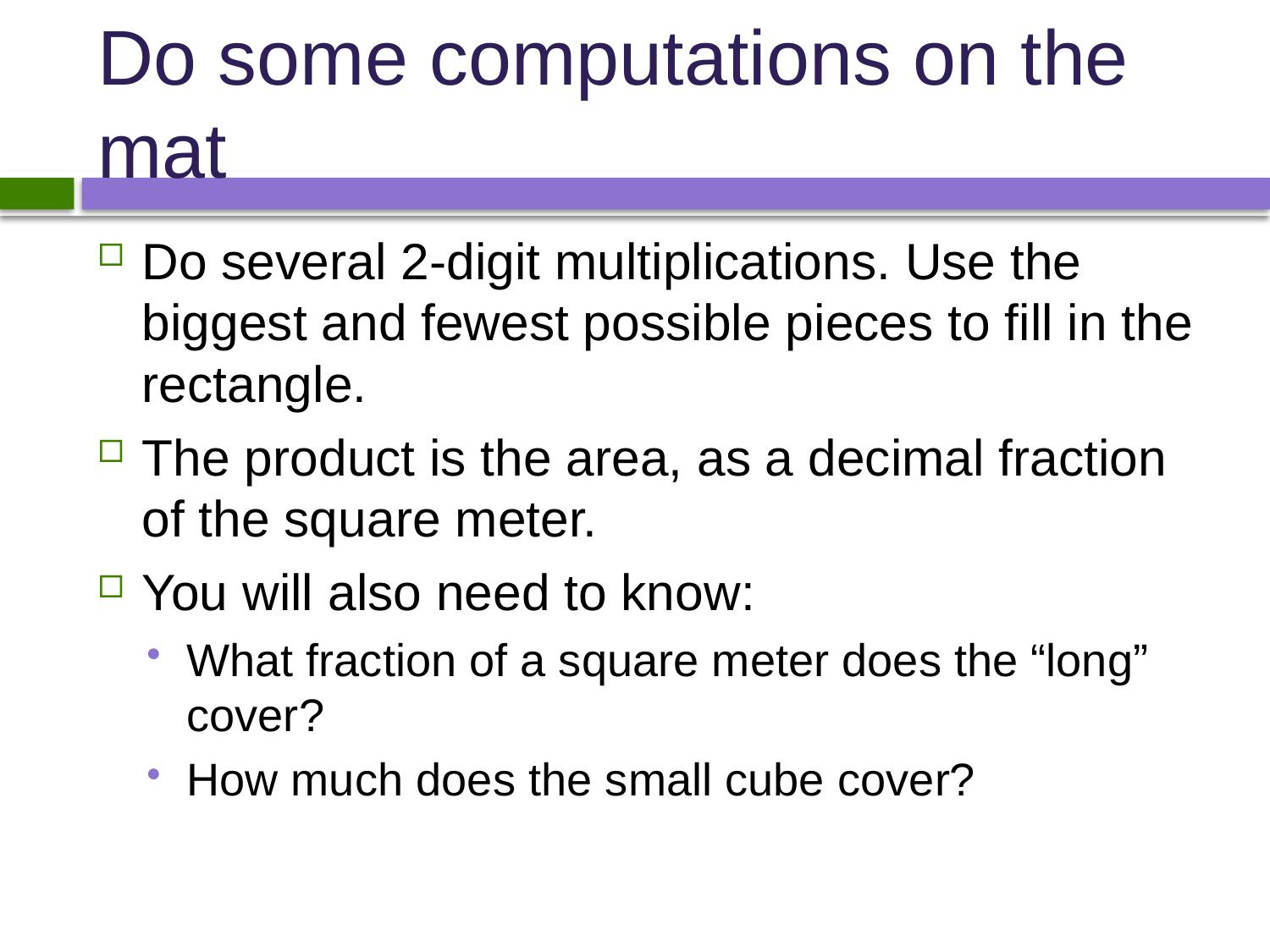

# Do some computations on the mat
Do several 2-digit multiplications. Use the biggest and fewest possible pieces to fill in the rectangle.
The product is the area, as a decimal fraction of the square meter.
You will also need to know:
What fraction of a square meter does the “long” cover?
How much does the small cube cover?